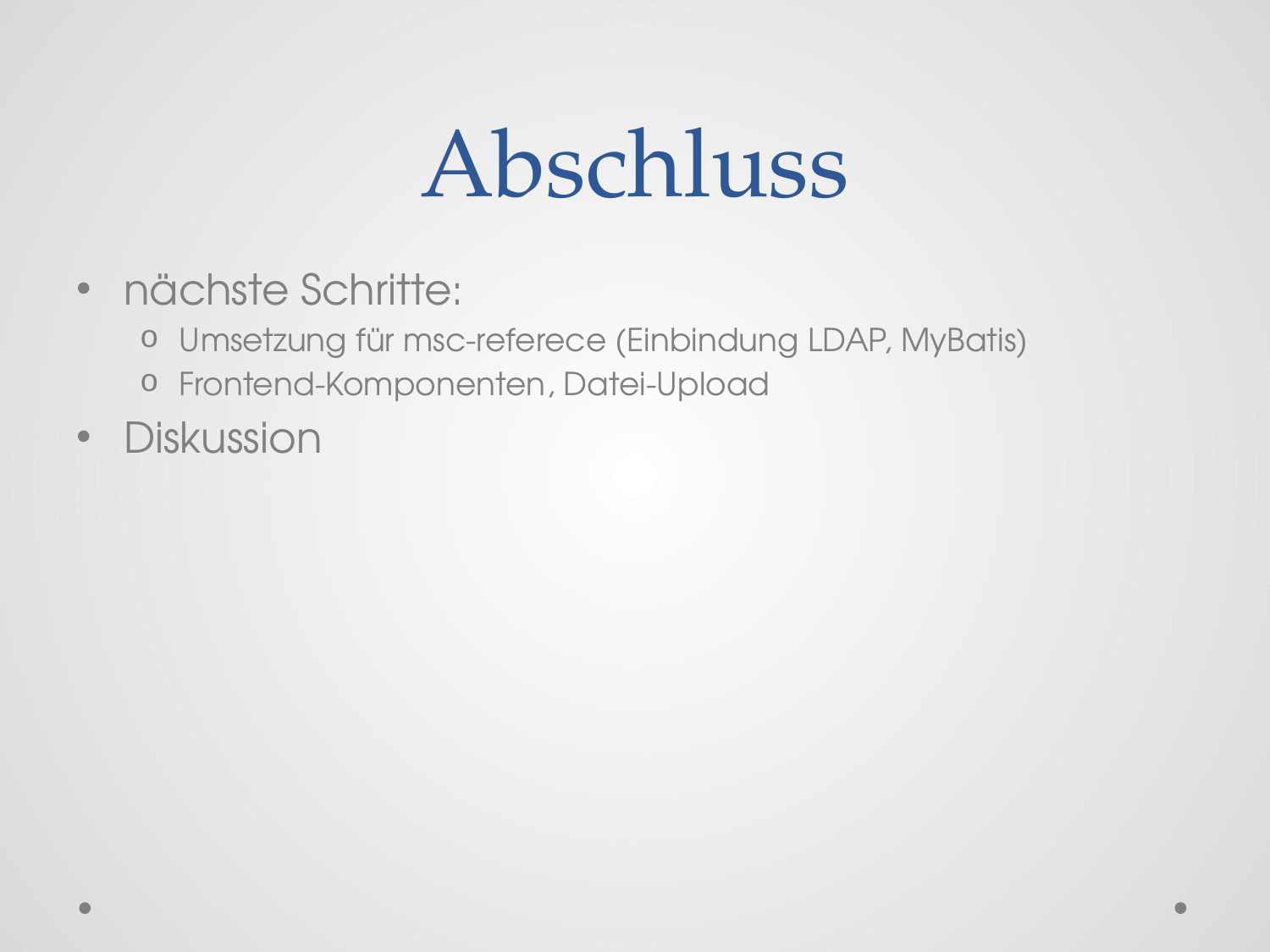

# Abschluss
nächste Schritte:
Umsetzung für msc-referece (Einbindung LDAP, MyBatis)
Frontend-Komponenten, Datei-Upload
Diskussion